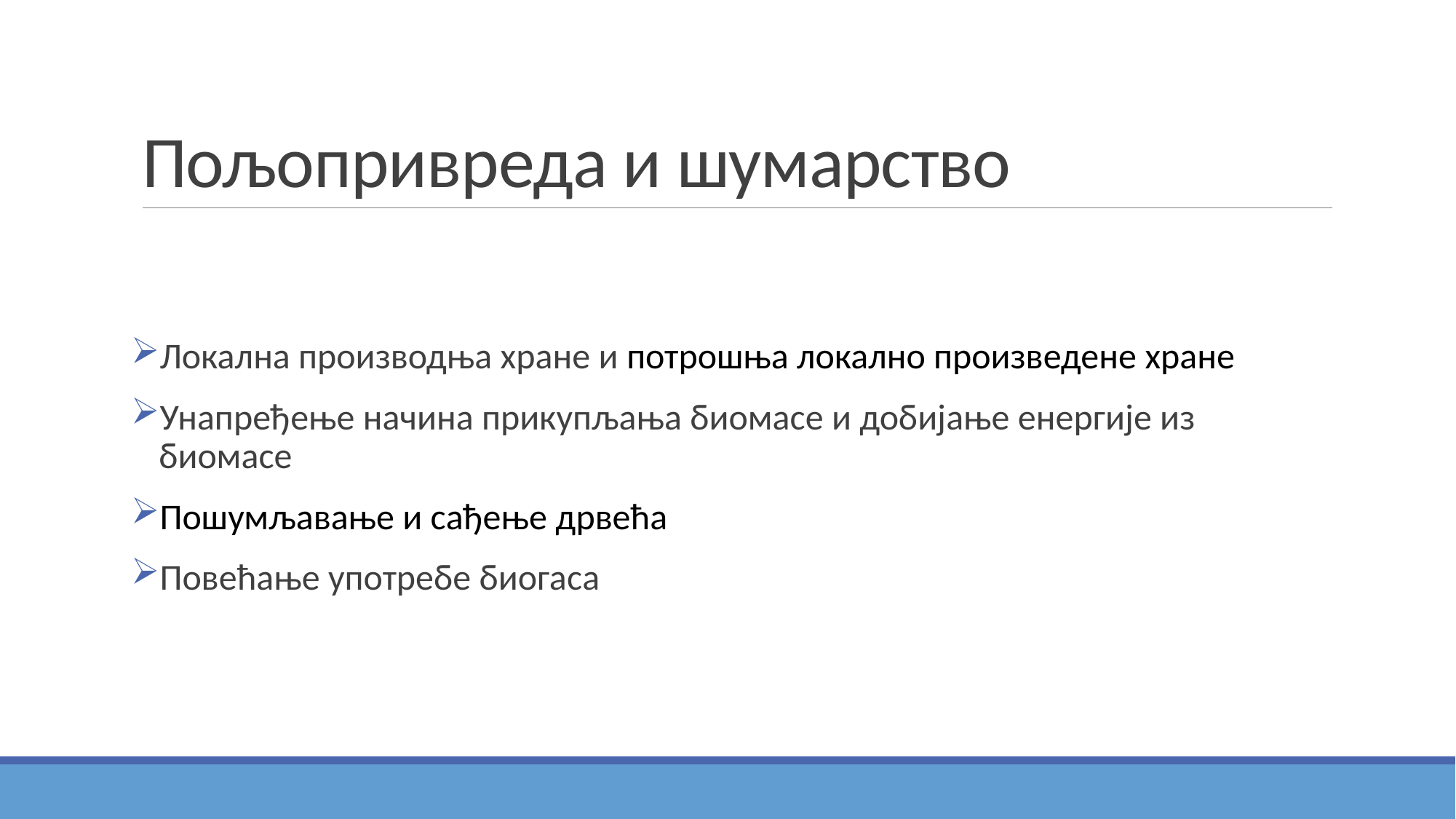

# Пољопривреда и шумарство

Локална производња хране и потрошња локално произведене хране
Унапређење начина прикупљања биомасе и добијање енергије из биомасе
Пошумљавање и сађење дрвећа
Повећање употребе биогаса